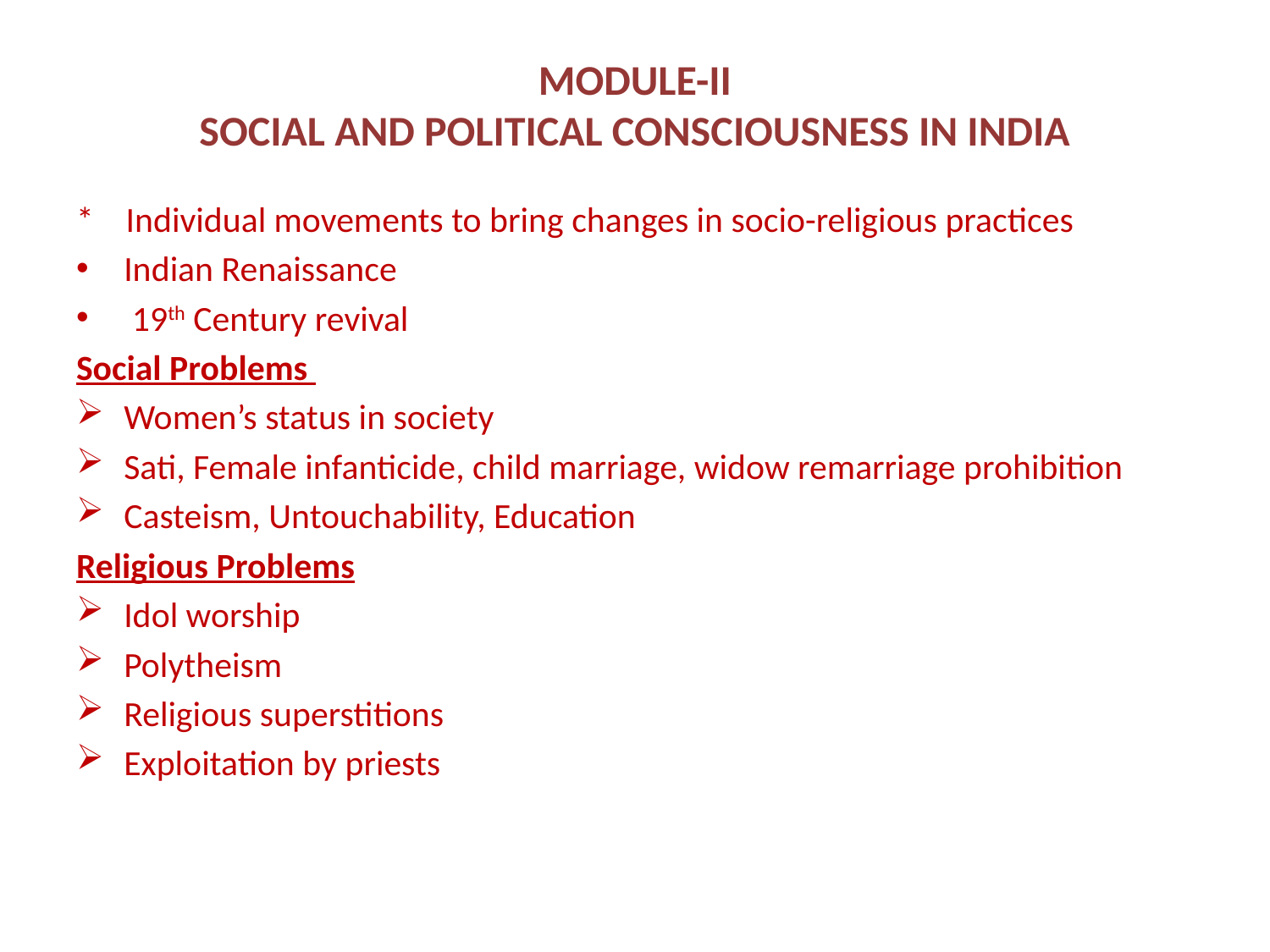

# MODULE-II SOCIAL AND POLITICAL CONSCIOUSNESS IN INDIA
*    Individual movements to bring changes in socio-religious practices
Indian Renaissance
 19th Century revival
Social Problems
Women’s status in society
Sati, Female infanticide, child marriage, widow remarriage prohibition
Casteism, Untouchability, Education
Religious Problems
Idol worship
Polytheism
Religious superstitions
Exploitation by priests